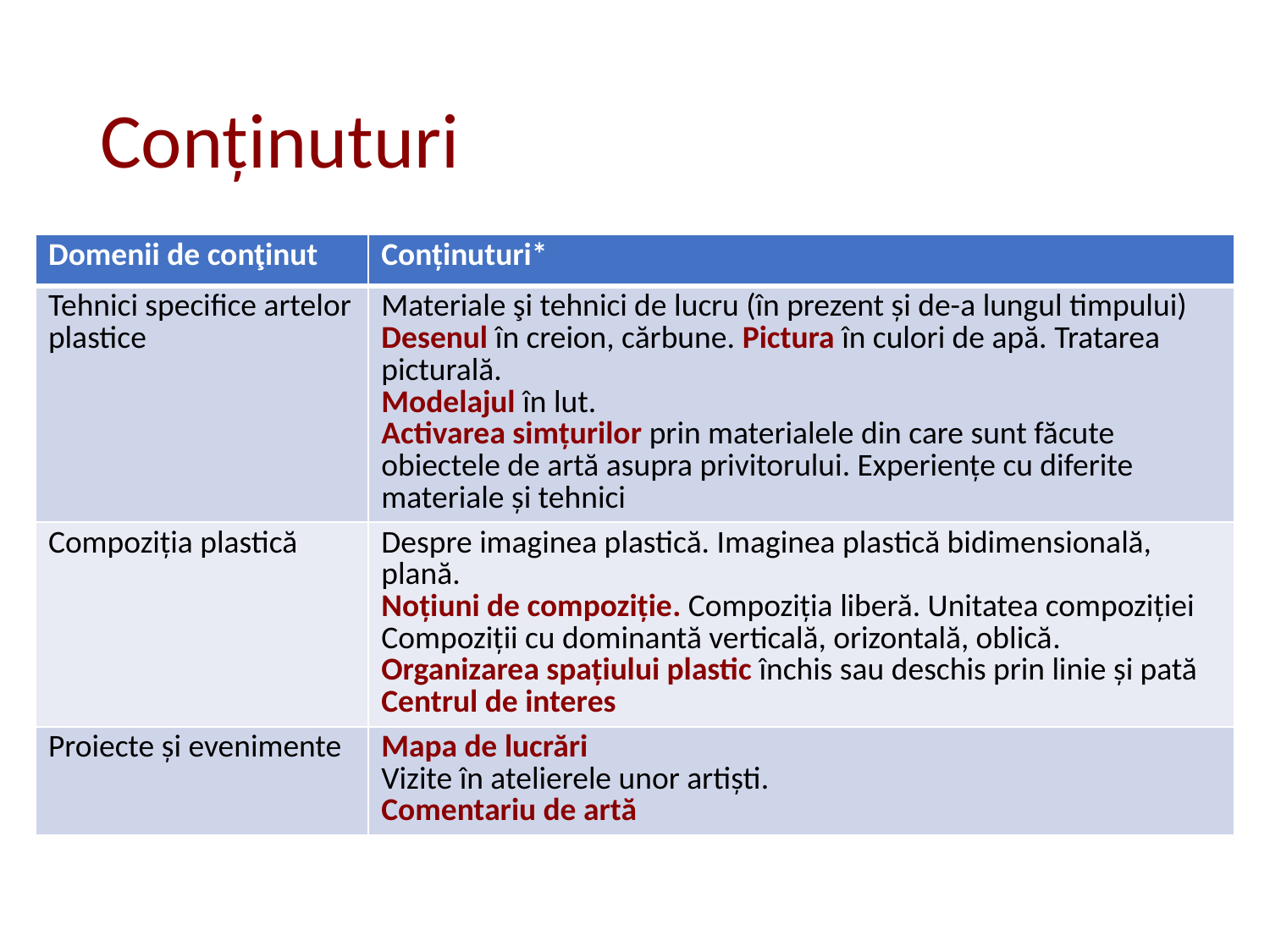

# Conținuturi
| Domenii de conţinut | Conținuturi\* |
| --- | --- |
| Tehnici specifice artelor plastice | Materiale şi tehnici de lucru (în prezent și de-a lungul timpului) Desenul în creion, cărbune. Pictura în culori de apă. Tratarea picturală. Modelajul în lut. Activarea simțurilor prin materialele din care sunt făcute obiectele de artă asupra privitorului. Experiențe cu diferite materiale și tehnici |
| Compoziția plastică | Despre imaginea plastică. Imaginea plastică bidimensională, plană. Noțiuni de compoziție. Compoziția liberă. Unitatea compoziției Compoziții cu dominantă verticală, orizontală, oblică. Organizarea spațiului plastic închis sau deschis prin linie și pată Centrul de interes |
| Proiecte și evenimente | Mapa de lucrări Vizite în atelierele unor artiști. Comentariu de artă |